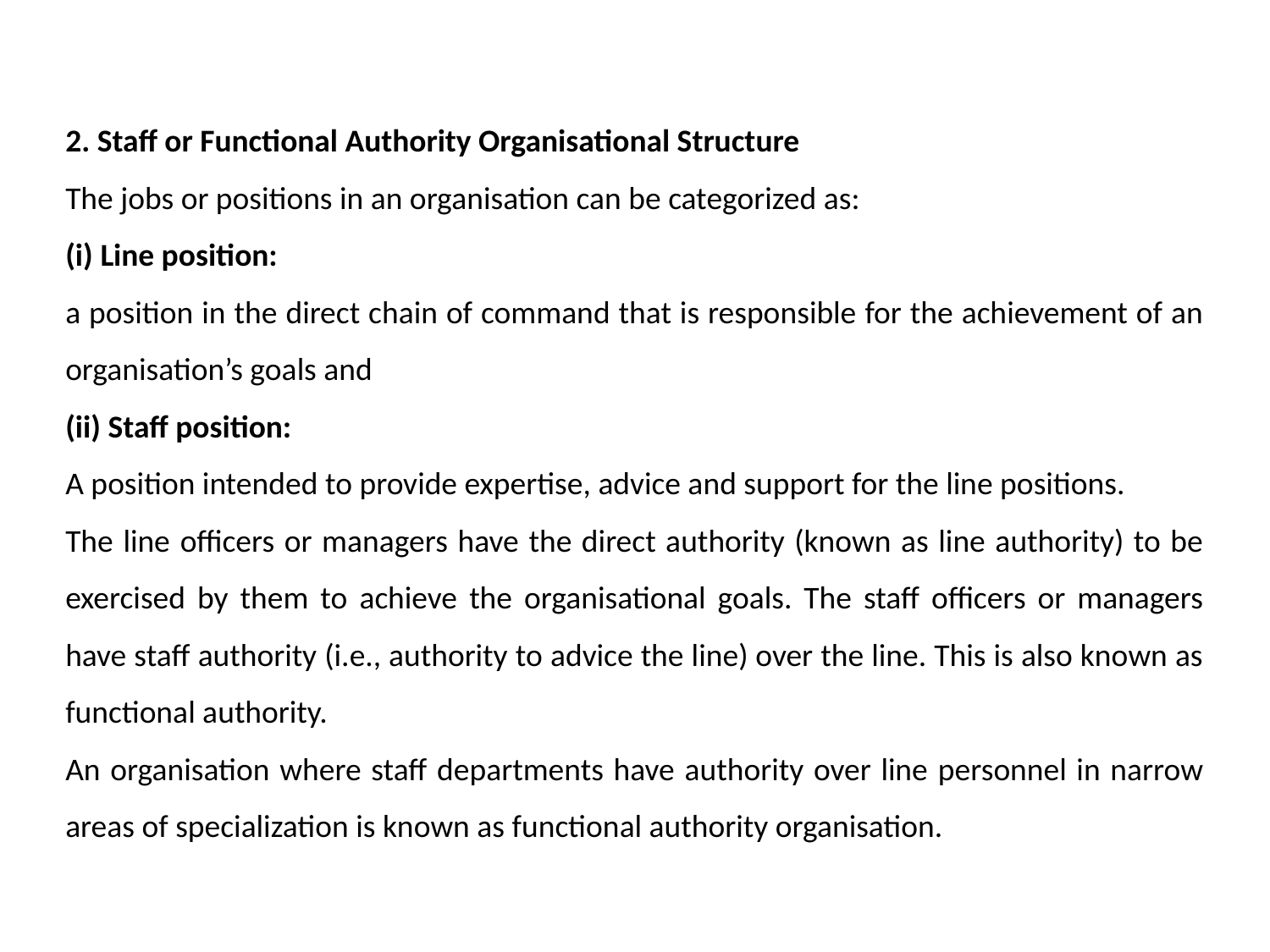

2. Staff or Functional Authority Organisational Structure
The jobs or positions in an organisation can be categorized as:
(i) Line position:
a position in the direct chain of command that is responsible for the achievement of an organisation’s goals and
(ii) Staff position:
A position intended to provide expertise, advice and support for the line positions.
The line officers or managers have the direct authority (known as line authority) to be exercised by them to achieve the organisational goals. The staff officers or managers have staff authority (i.e., authority to advice the line) over the line. This is also known as functional authority.
An organisation where staff departments have authority over line personnel in narrow areas of specialization is known as functional authority organisation.